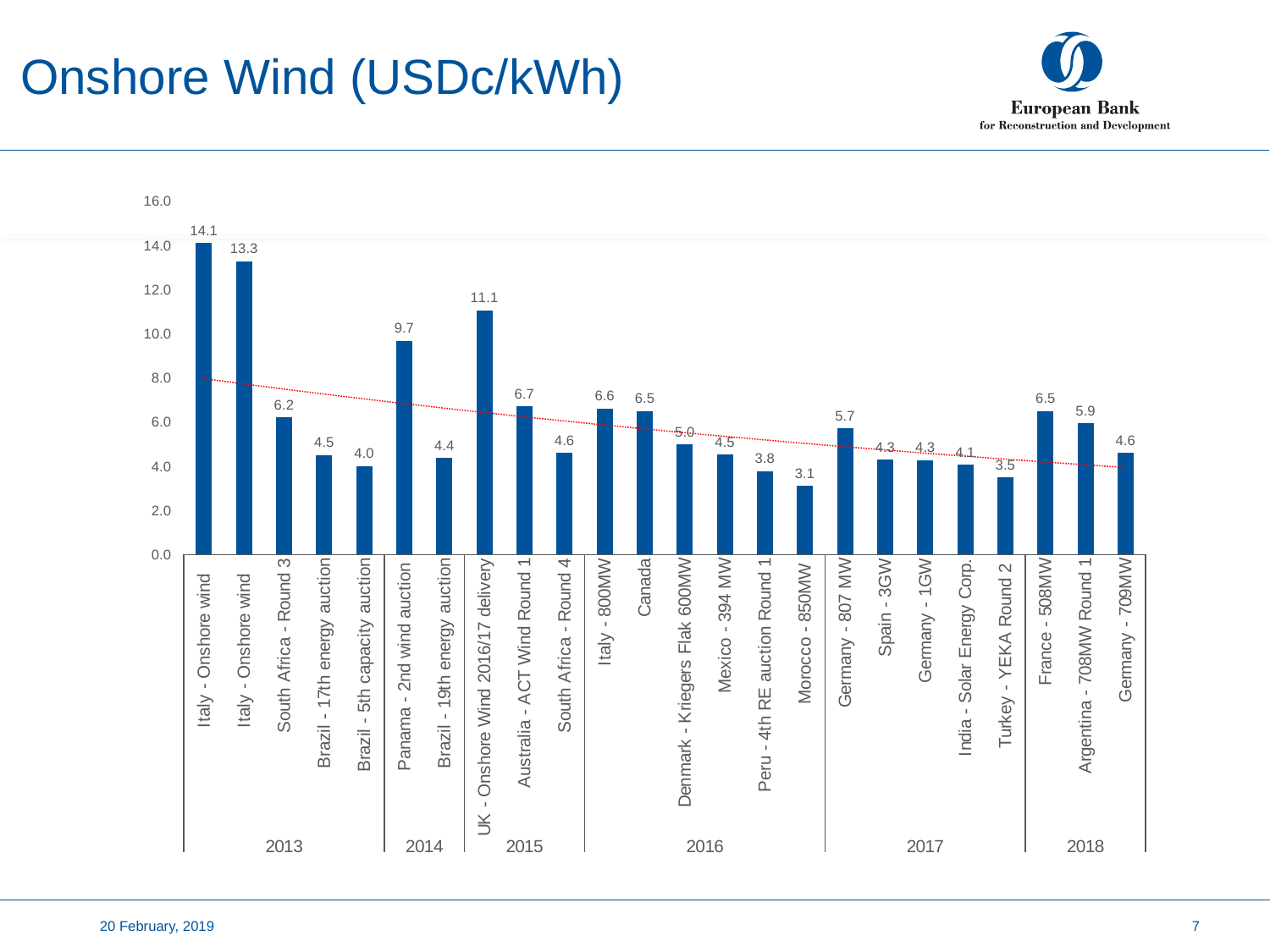

Onshore Wind (USDc/kWh)

### Chart

| Category |  |
|---|---|
| Italy - Onshore wind    | 14.1 |
| Italy - Onshore wind    | 13.28 |
| South Africa - Round 3 | 6.2 |
| Brazil - 17th energy auction | 4.51 |
| Brazil - 5th capacity auction | 4.0 |
| Panama - 2nd wind auction  | 9.669 |
| Brazil - 19th energy auction | 4.358 |
| UK - Onshore Wind 2016/17 delivery | 11.06 |
| Australia - ACT Wind Round 1 | 6.712 |
| South Africa - Round 4 | 4.589 |
| Italy - 800MW | 6.6 |
| Canada | 6.5 |
| Denmark - Kriegers Flak 600MW | 4.99 |
| Mexico - 394 MW | 4.515 |
| Peru - 4th RE auction Round 1 | 3.78 |
| Morocco - 850MW  | 3.1 |
| Germany - 807 MW | 5.71 |
| Spain - 3GW | 4.3 |
| Germany - 1GW | 4.28 |
| India - Solar Energy Corp. | 4.064 |
| Turkey - YEKA Round 2  | 3.48 |
| France - 508MW | 6.5 |
| Argentina - 708MW Round 1 | 5.94 |
| Germany - 709MW | 4.6 |
20 February, 2019
7